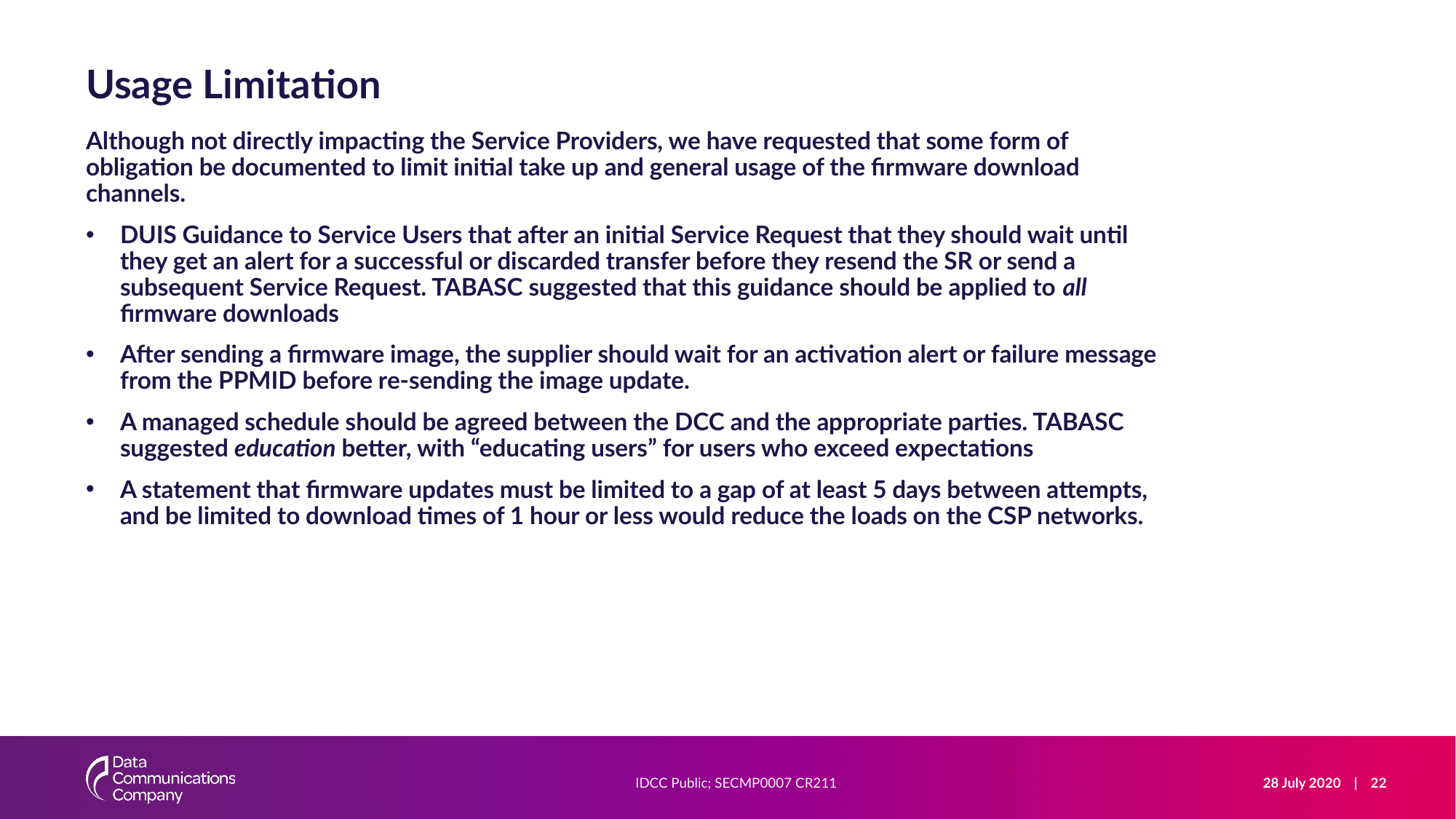

# Usage Limitation
Although not directly impacting the Service Providers, we have requested that some form of obligation be documented to limit initial take up and general usage of the firmware download channels.
DUIS Guidance to Service Users that after an initial Service Request that they should wait until they get an alert for a successful or discarded transfer before they resend the SR or send a subsequent Service Request. TABASC suggested that this guidance should be applied to all firmware downloads
After sending a firmware image, the supplier should wait for an activation alert or failure message from the PPMID before re-sending the image update.
A managed schedule should be agreed between the DCC and the appropriate parties. TABASC suggested education better, with “educating users” for users who exceed expectations
A statement that firmware updates must be limited to a gap of at least 5 days between attempts, and be limited to download times of 1 hour or less would reduce the loads on the CSP networks.

IDCC Public; SECMP0007 CR211